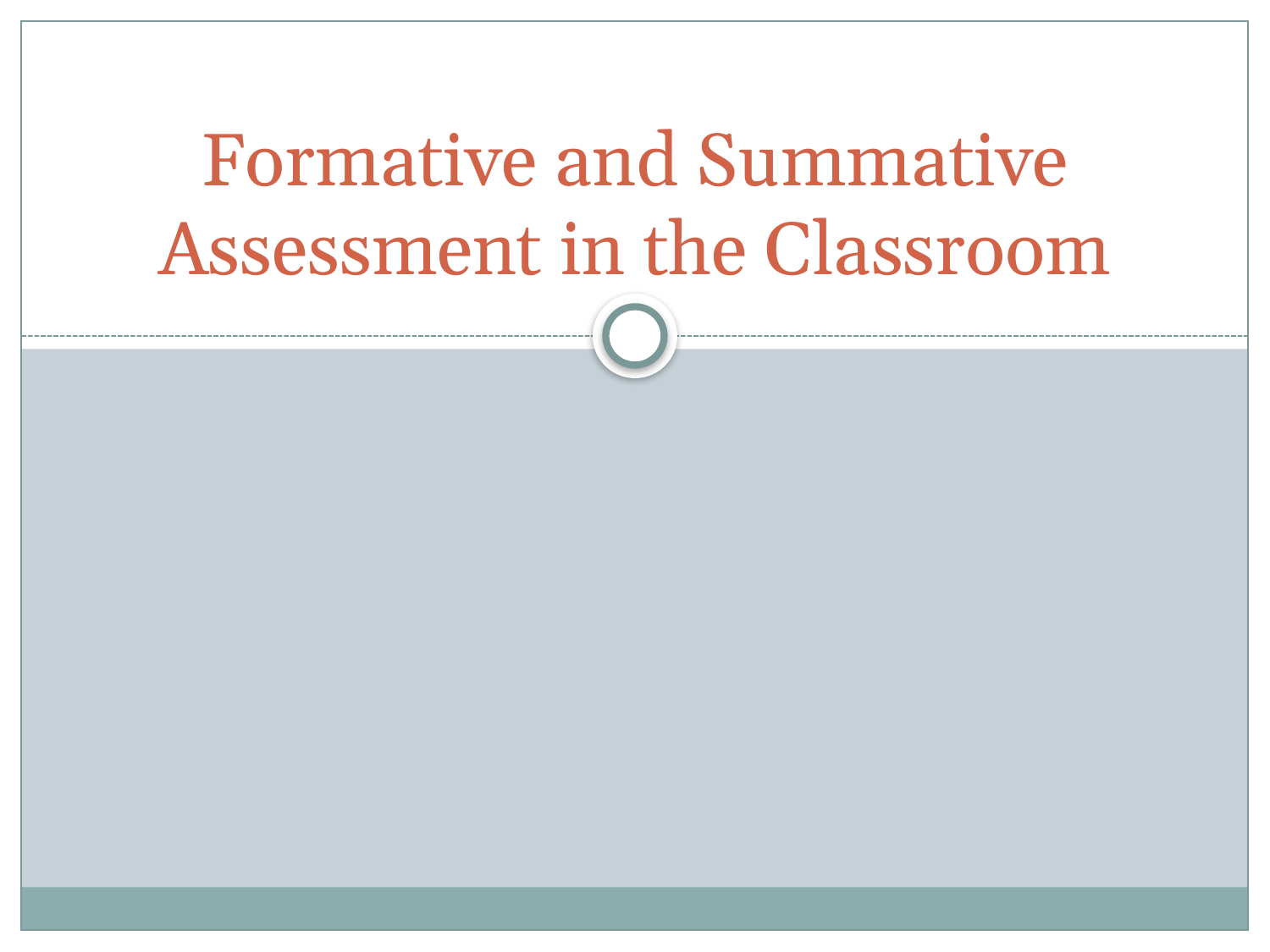

# Formative and Summative Assessment in the Classroom